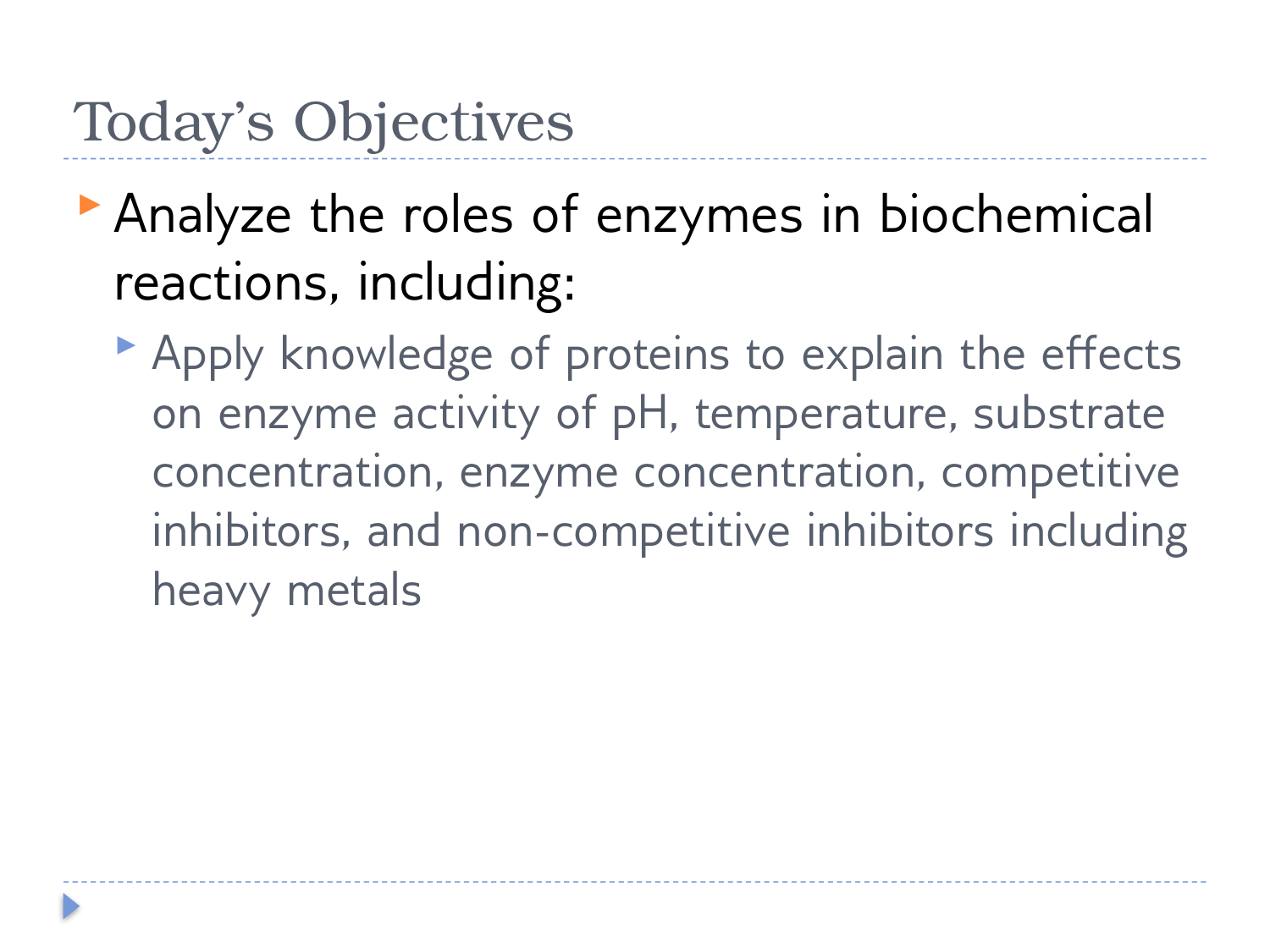

# Today’s Objectives
Analyze the roles of enzymes in biochemical reactions, including:
Apply knowledge of proteins to explain the effects on enzyme activity of pH, temperature, substrate concentration, enzyme concentration, competitive inhibitors, and non-competitive inhibitors including heavy metals